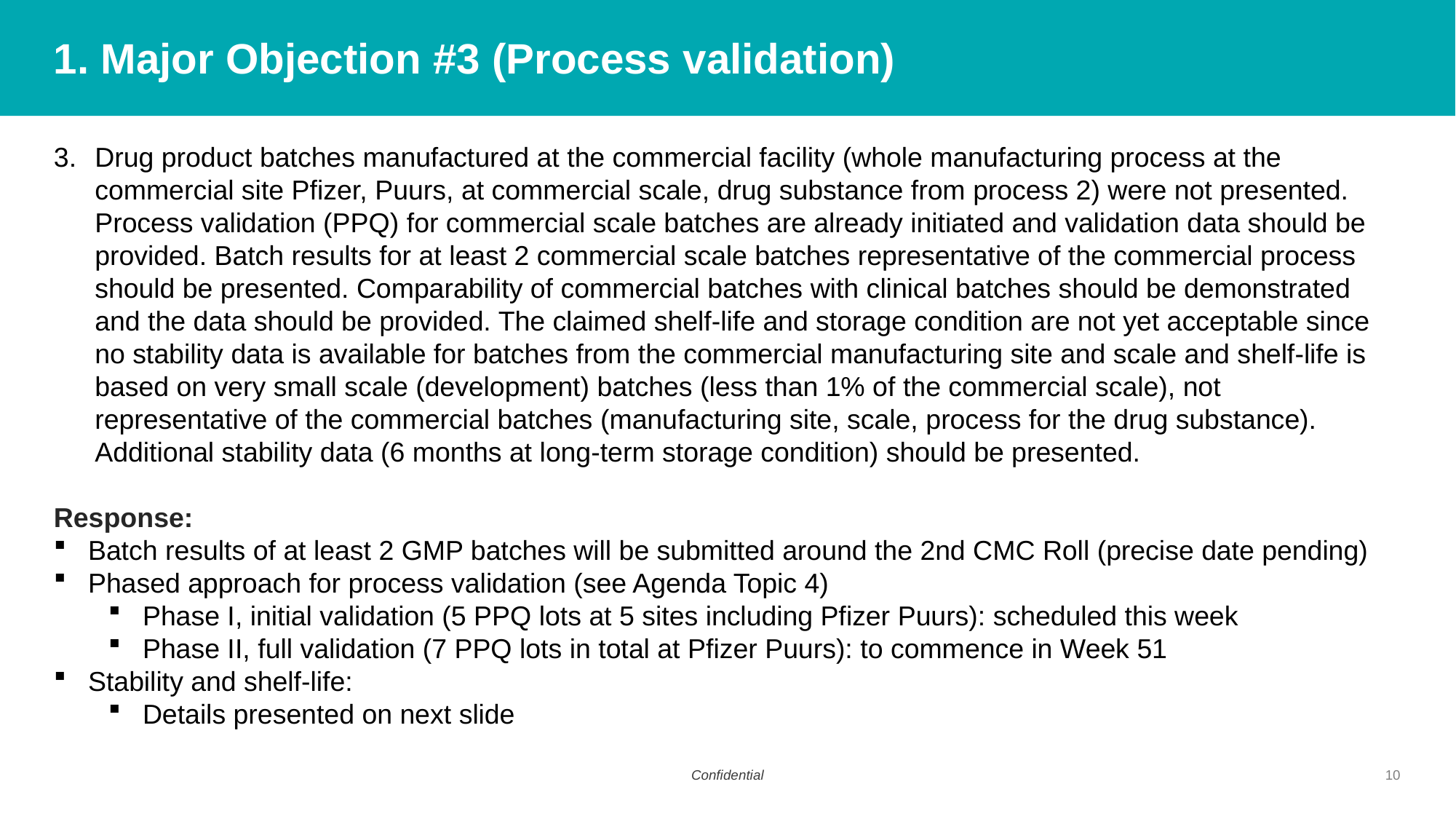

# 1. Major Objection #3 (Process validation)
Drug product batches manufactured at the commercial facility (whole manufacturing process at the commercial site Pfizer, Puurs, at commercial scale, drug substance from process 2) were not presented. Process validation (PPQ) for commercial scale batches are already initiated and validation data should be provided. Batch results for at least 2 commercial scale batches representative of the commercial process should be presented. Comparability of commercial batches with clinical batches should be demonstrated and the data should be provided. The claimed shelf-life and storage condition are not yet acceptable since no stability data is available for batches from the commercial manufacturing site and scale and shelf-life is based on very small scale (development) batches (less than 1% of the commercial scale), not representative of the commercial batches (manufacturing site, scale, process for the drug substance). Additional stability data (6 months at long-term storage condition) should be presented.

Response:
Batch results of at least 2 GMP batches will be submitted around the 2nd CMC Roll (precise date pending)
Phased approach for process validation (see Agenda Topic 4)
Phase I, initial validation (5 PPQ lots at 5 sites including Pfizer Puurs): scheduled this week
Phase II, full validation (7 PPQ lots in total at Pfizer Puurs): to commence in Week 51
Stability and shelf-life:
Details presented on next slide